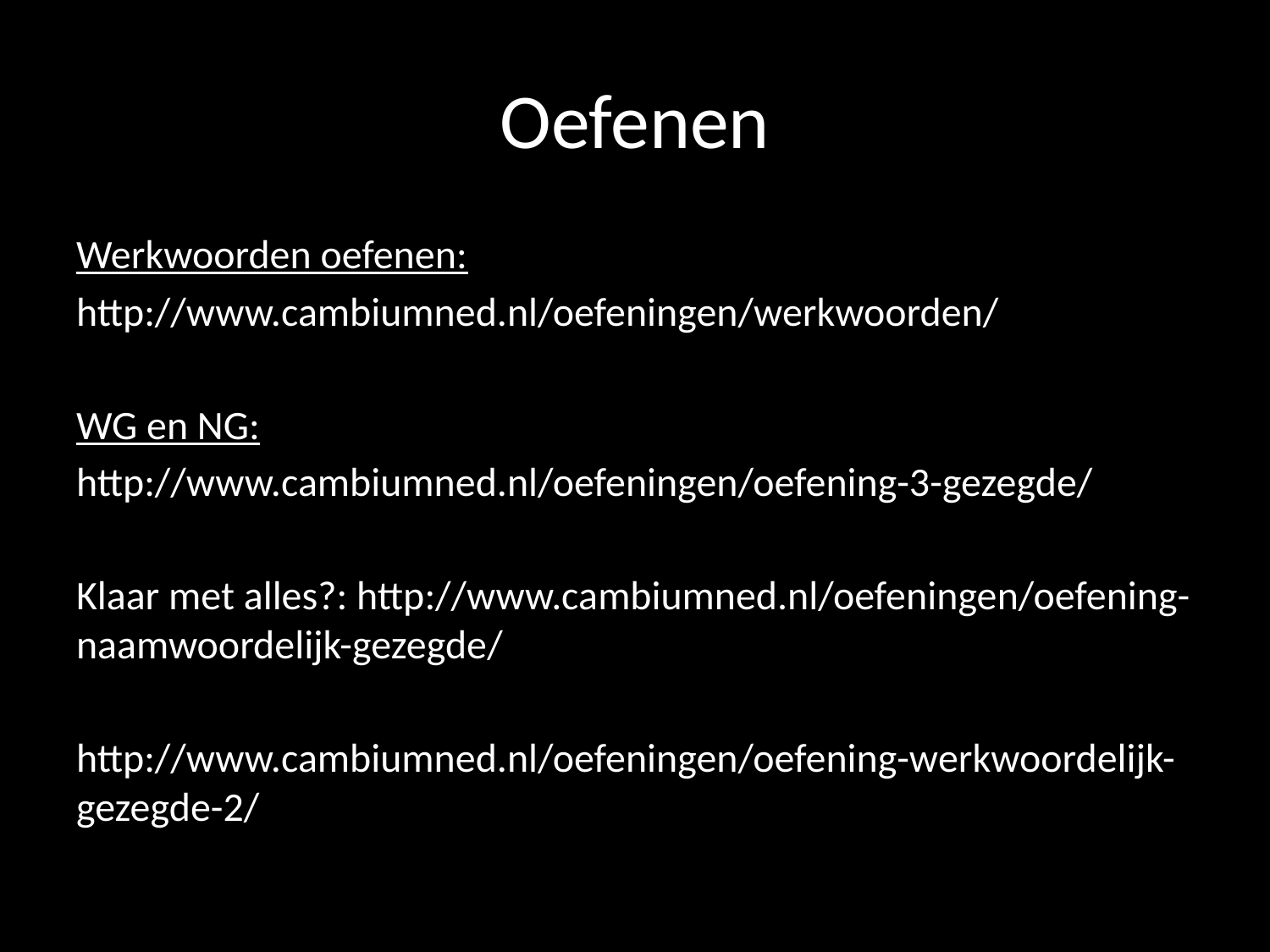

# Oefenen
Werkwoorden oefenen:
http://www.cambiumned.nl/oefeningen/werkwoorden/

WG en NG:
http://www.cambiumned.nl/oefeningen/oefening-3-gezegde/

Klaar met alles?: http://www.cambiumned.nl/oefeningen/oefening-naamwoordelijk-gezegde/

http://www.cambiumned.nl/oefeningen/oefening-werkwoordelijk-gezegde-2/